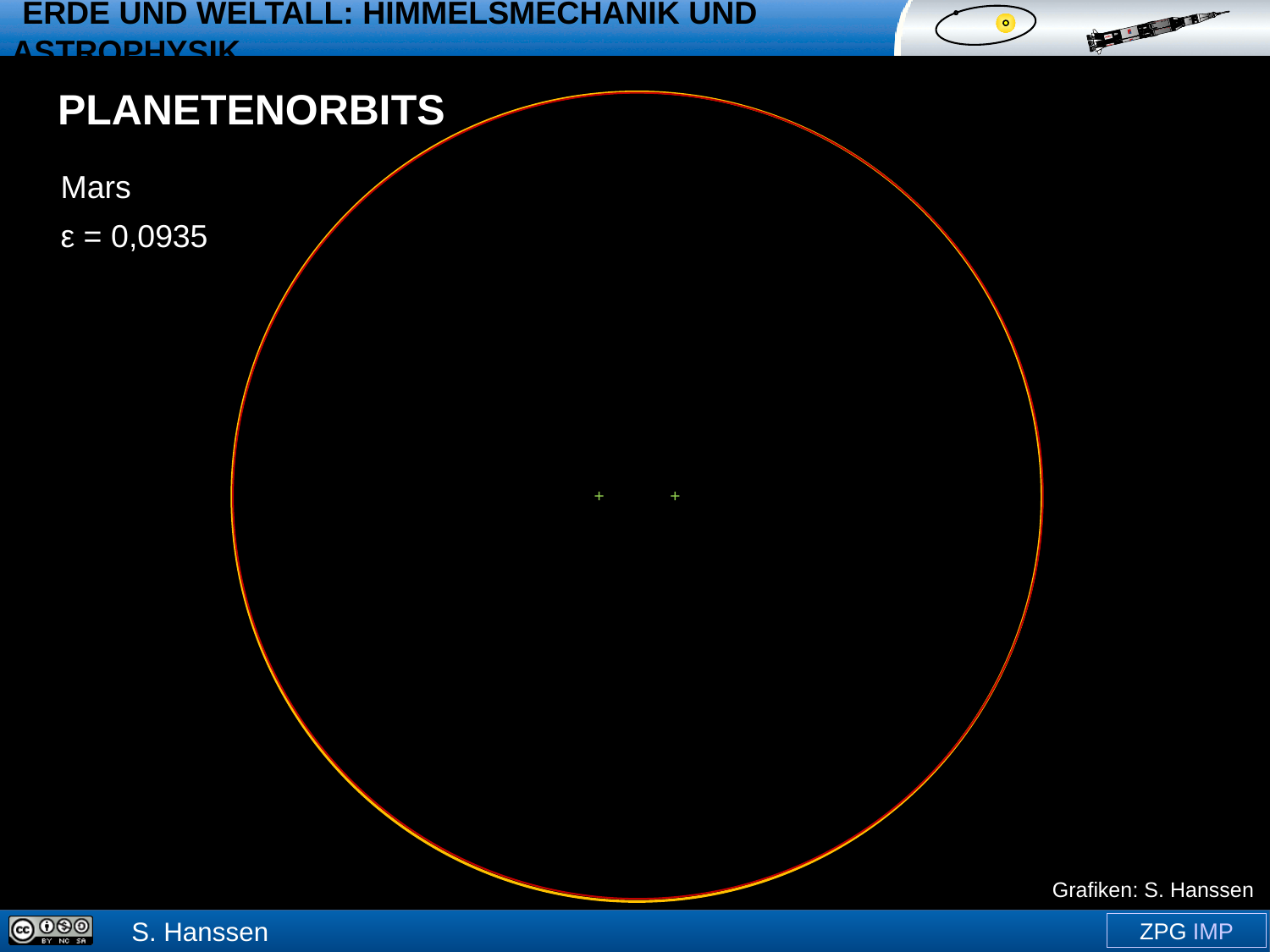

Planetenorbits

Mars
ε = 0,0935
+
+
Grafiken: S. Hanssen